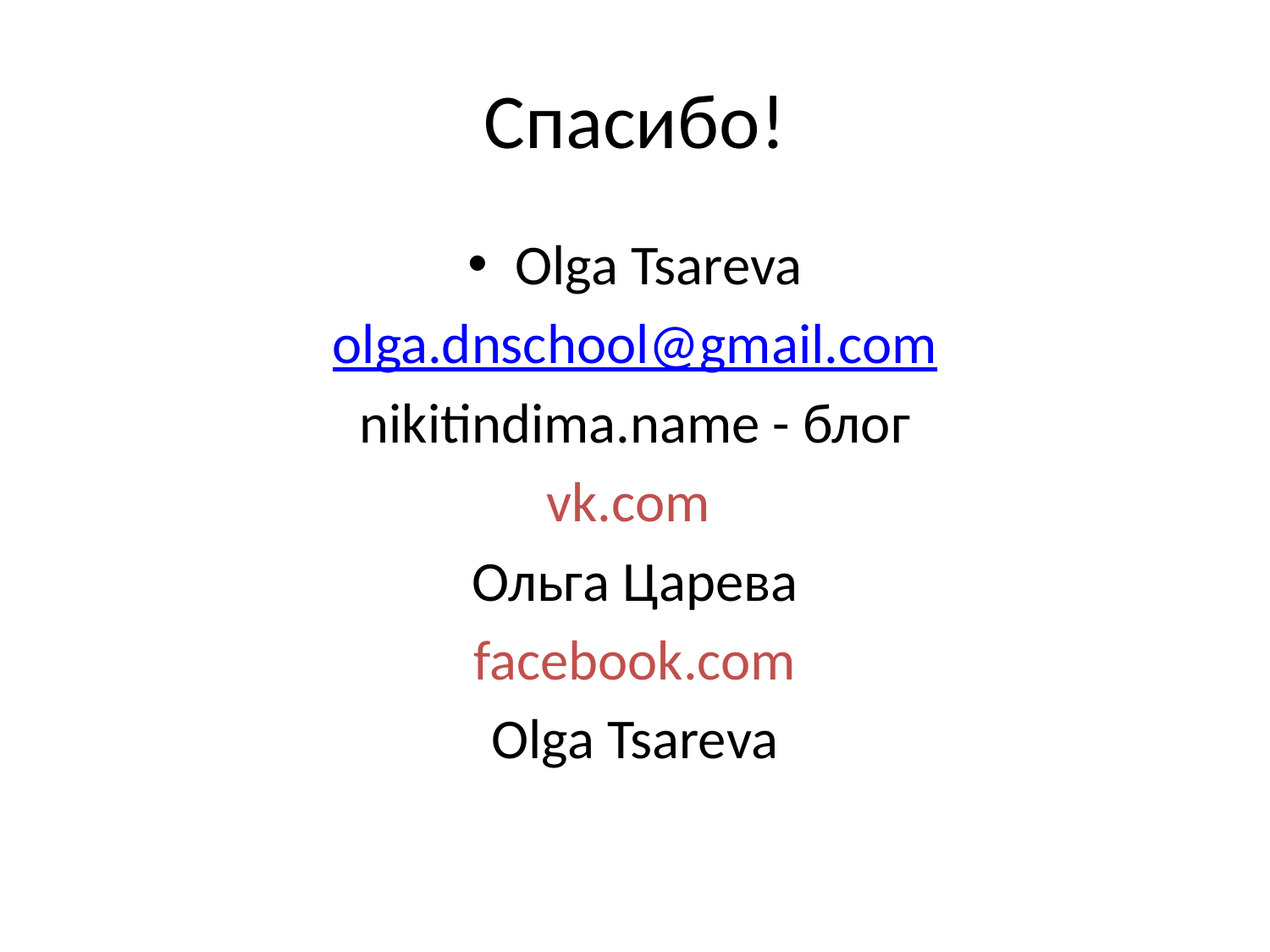

# Спасибо!
Olga Tsareva
olga.dnschool@gmail.com
nikitindima.name - блог
vk.com
Ольга Царева
facebook.com
Olga Tsareva